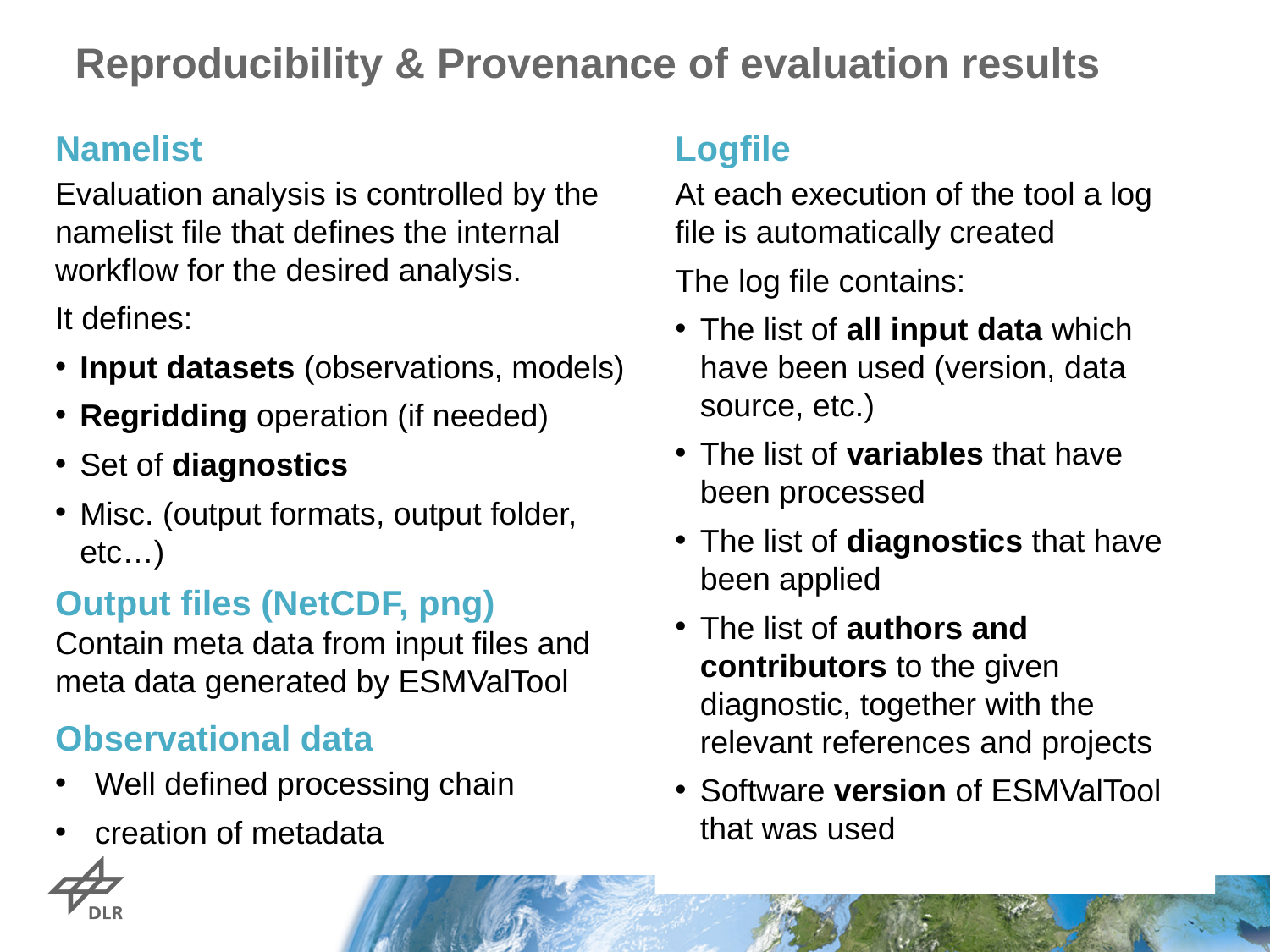

# Reproducibility & Provenance of evaluation results
Namelist
Evaluation analysis is controlled by the namelist file that defines the internal workflow for the desired analysis.
It defines:
Input datasets (observations, models)
Regridding operation (if needed)
Set of diagnostics
Misc. (output formats, output folder, etc…)

Logfile
At each execution of the tool a log file is automatically created
The log file contains:
The list of all input data which have been used (version, data source, etc.)
The list of variables that have been processed
The list of diagnostics that have been applied
The list of authors and contributors to the given diagnostic, together with the relevant references and projects
Software version of ESMValTool that was used
Output files (NetCDF, png)
Contain meta data from input files and meta data generated by ESMValTool

Observational data
Well defined processing chain
creation of metadata